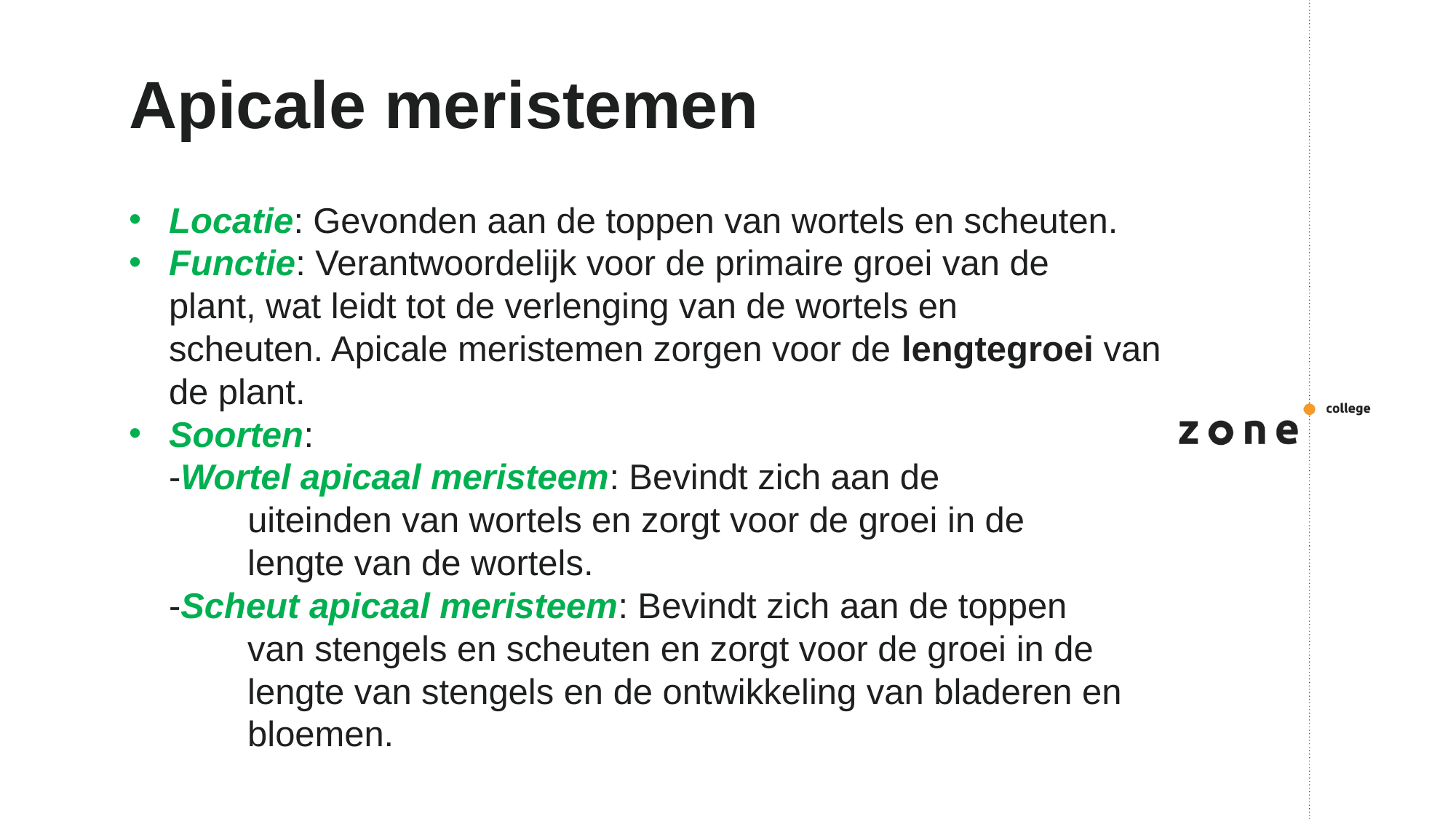

# Apicale meristemen

Locatie: Gevonden aan de toppen van wortels en scheuten.
Functie: Verantwoordelijk voor de primaire groei van de              plant, wat leidt tot de verlenging van de wortels en             scheuten. Apicale meristemen zorgen voor de lengtegroei van de plant.
Soorten:
	-Wortel apicaal meristeem: Bevindt zich aan de
        uiteinden van wortels en zorgt voor de groei in de
        lengte van de wortels.
	-Scheut apicaal meristeem: Bevindt zich aan de toppen
        van stengels en scheuten en zorgt voor de groei in de
        lengte van stengels en de ontwikkeling van bladeren en
        bloemen.